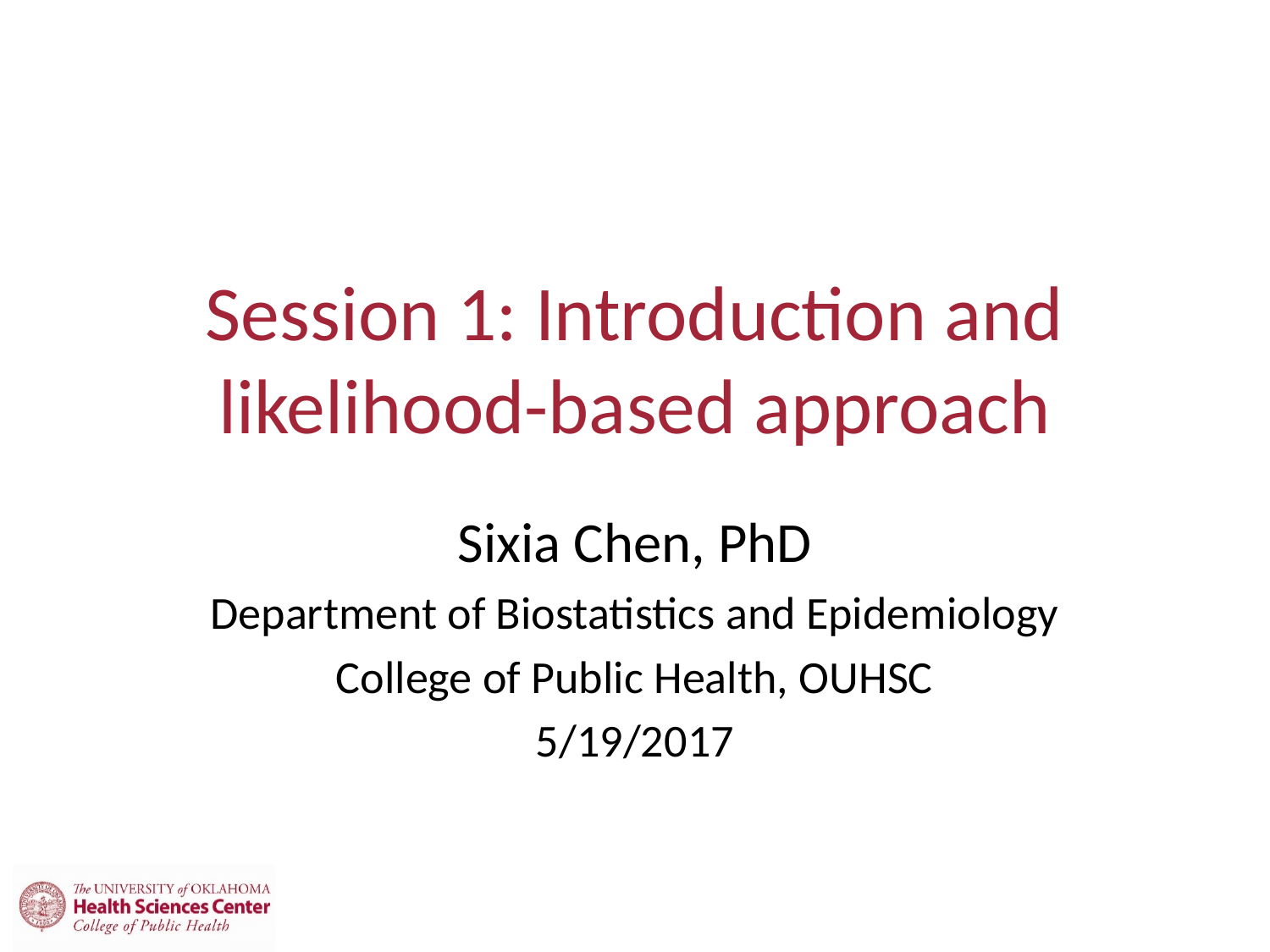

# Session 1: Introduction and likelihood-based approach
Sixia Chen, PhD
Department of Biostatistics and Epidemiology
College of Public Health, OUHSC
5/19/2017